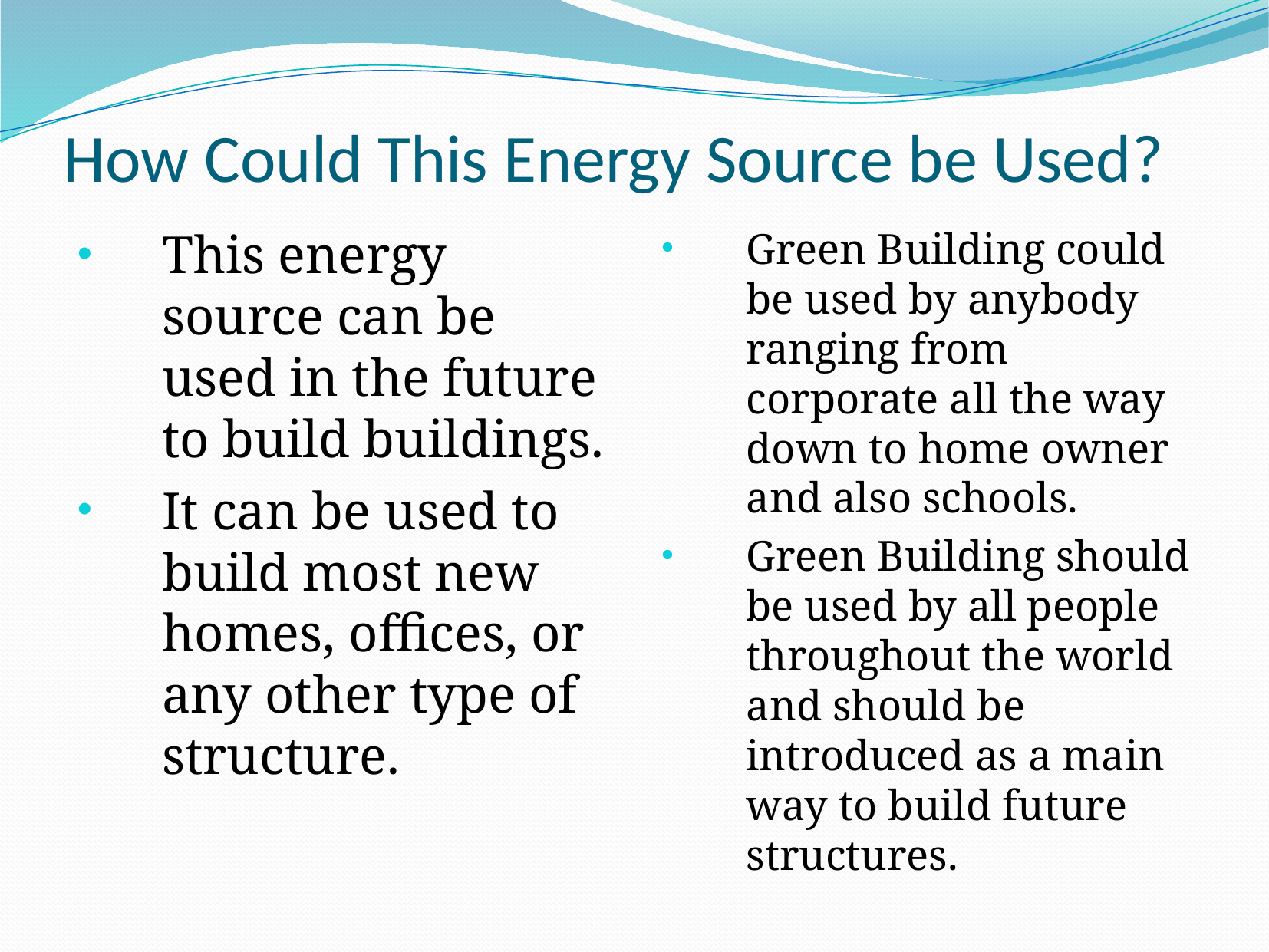

# How Could This Energy Source be Used?
This energy source can be used in the future to build buildings.
It can be used to build most new homes, offices, or any other type of structure.
Green Building could be used by anybody ranging from corporate all the way down to home owner and also schools.
Green Building should be used by all people throughout the world and should be introduced as a main way to build future structures.